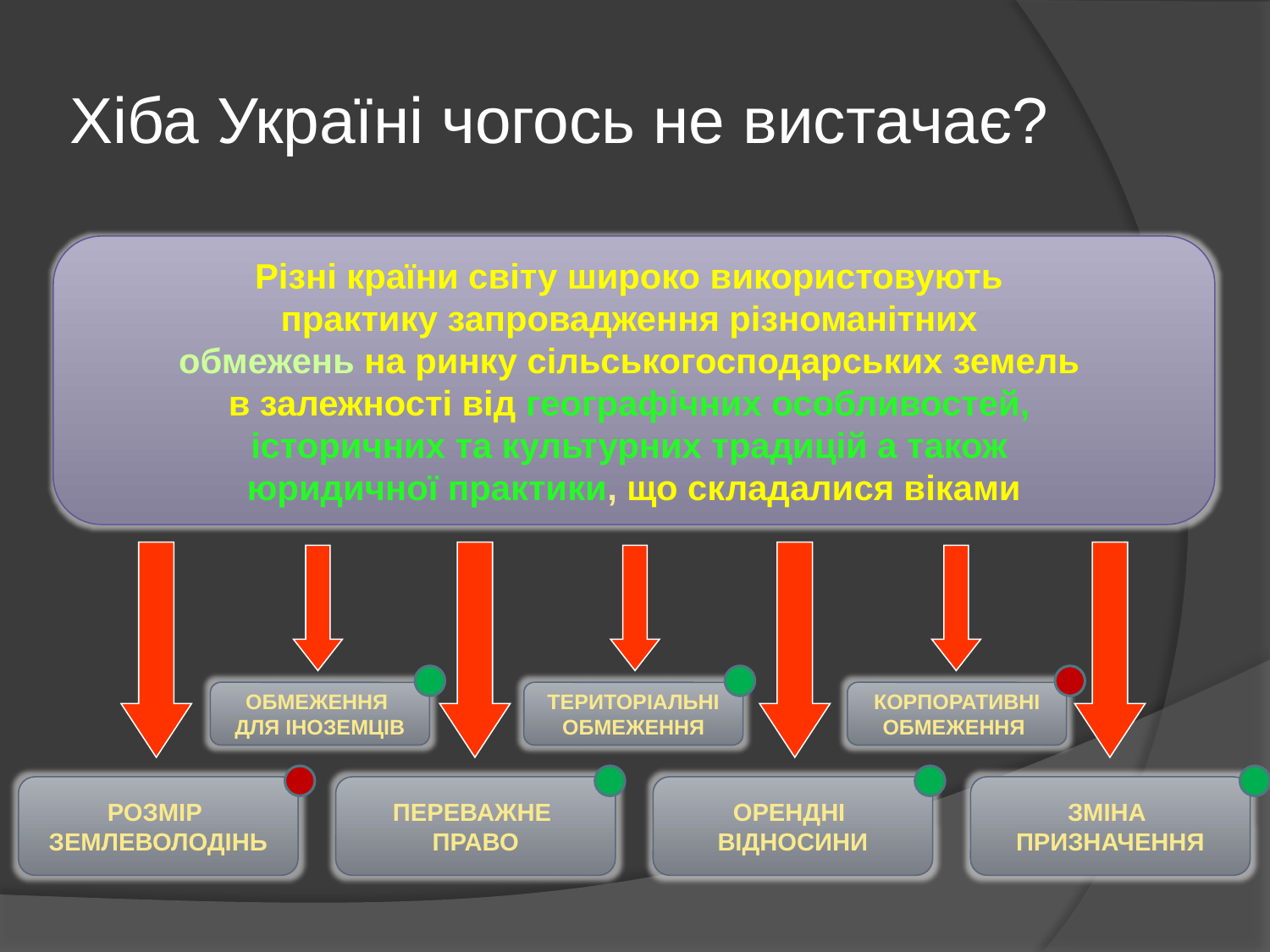

# Хіба Україні чогось не вистачає?
Різні країни світу широко використовують
практику запровадження різноманітних
обмежень на ринку сільськогосподарських земель
в залежності від географічних особливостей,
історичних та культурних традицій а також
юридичної практики, що складалися віками

ОБМЕЖЕННЯ
ДЛЯ ІНОЗЕМЦІВ
ТЕРИТОРІАЛЬНІ
ОБМЕЖЕННЯ
КОРПОРАТИВНІ
ОБМЕЖЕННЯ

РОЗМІР
ЗЕМЛЕВОЛОДІНЬ
ПЕРЕВАЖНЕ
ПРАВО
ОРЕНДНІ
ВІДНОСИНИ
ЗМІНА
ПРИЗНАЧЕННЯ